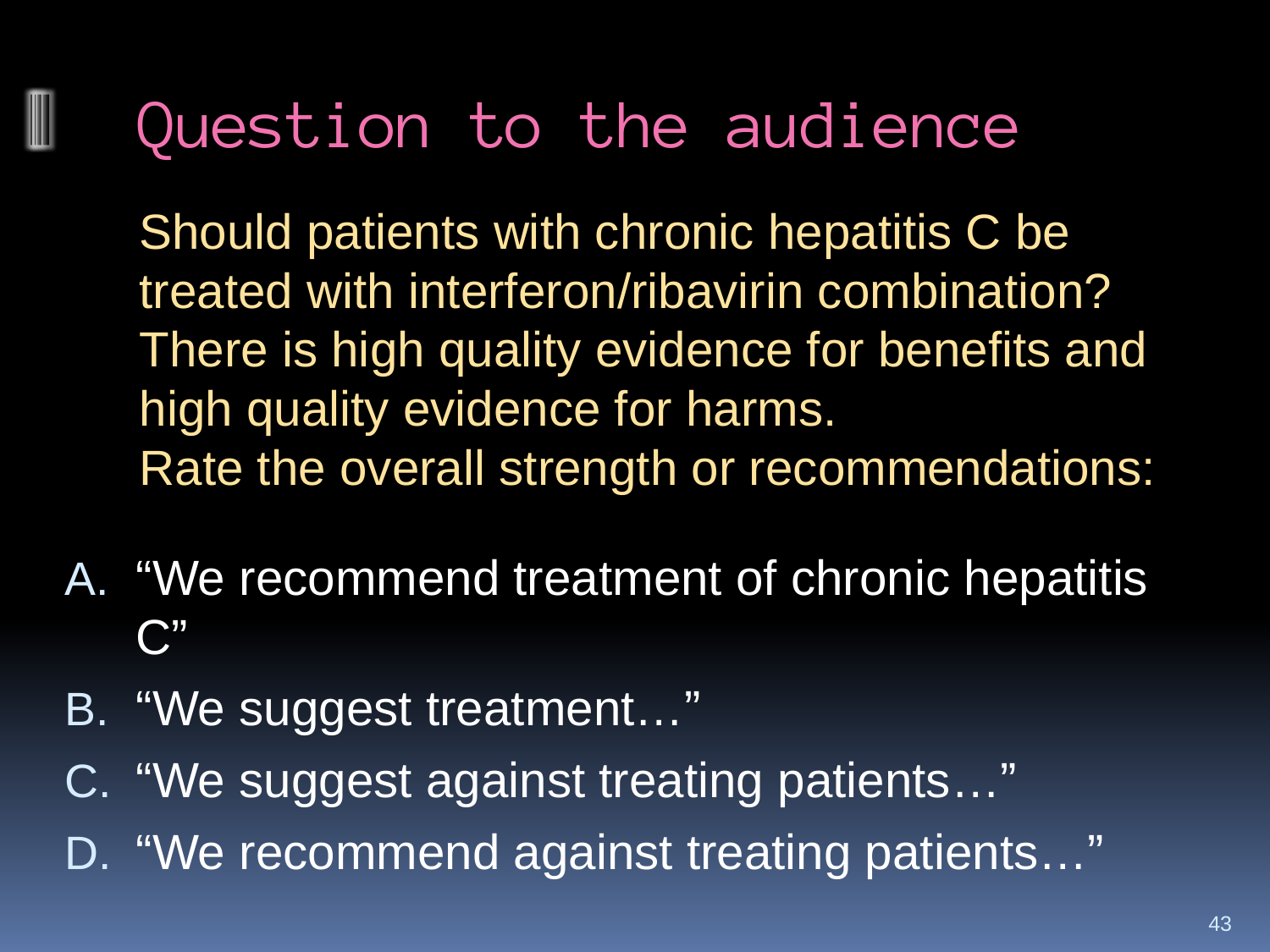

# Question to the audience
Should patients with chronic hepatitis C be treated with interferon/ribavirin combination? There is high quality evidence for benefits and high quality evidence for harms.
Rate the overall strength or recommendations:
“We recommend treatment of chronic hepatitis C”
“We suggest treatment…”
“We suggest against treating patients…”
“We recommend against treating patients…”
43